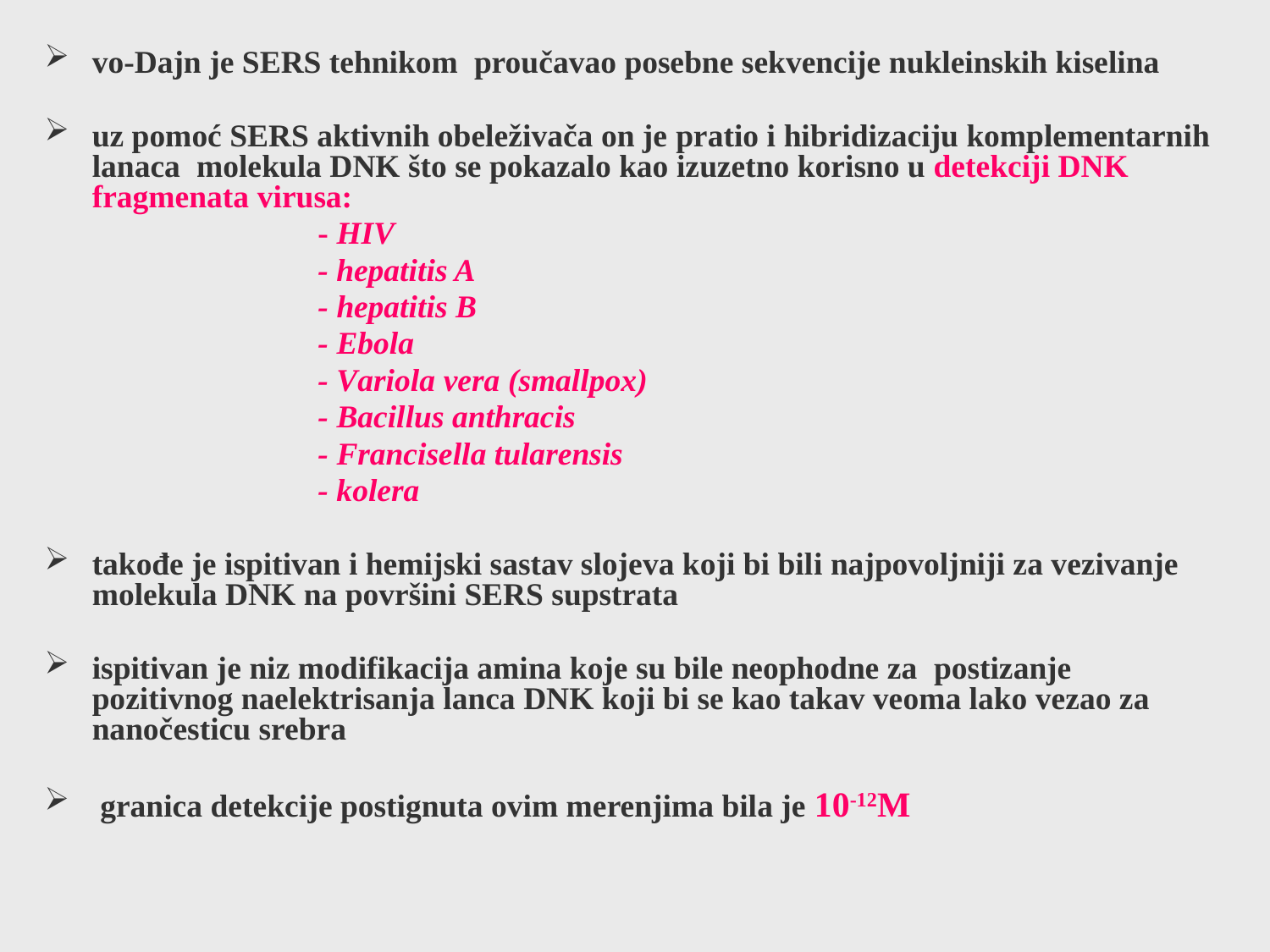

vo-Dajn je SERS tehnikom  proučavao posebne sekvencije nukleinskih kiselina

uz pomoć SERS aktivnih obeleživača on je pratio i hibridizaciju komplementarnih  lanaca  molekula DNK što se pokazalo kao izuzetno korisno u detekciji DNK  fragmenata virusa:
                                  - HIV
                                  - hepatitis A
                                  - hepatitis B
                                  - Ebola
                                  - Variola vera (smallpox)
                                  - Bacillus anthracis
                                  - Francisella tularensis
                                  - kolera

takođe je ispitivan i hemijski sastav slojeva koji bi bili najpovoljniji za vezivanje   molekula DNK na površini SERS supstrata

ispitivan je niz modifikacija amina koje su bile neophodne za  postizanje    pozitivnog naelektrisanja lanca DNK koji bi se kao takav veoma lako vezao za   nanočesticu srebra

 granica detekcije postignuta ovim merenjima bila je 10-12M